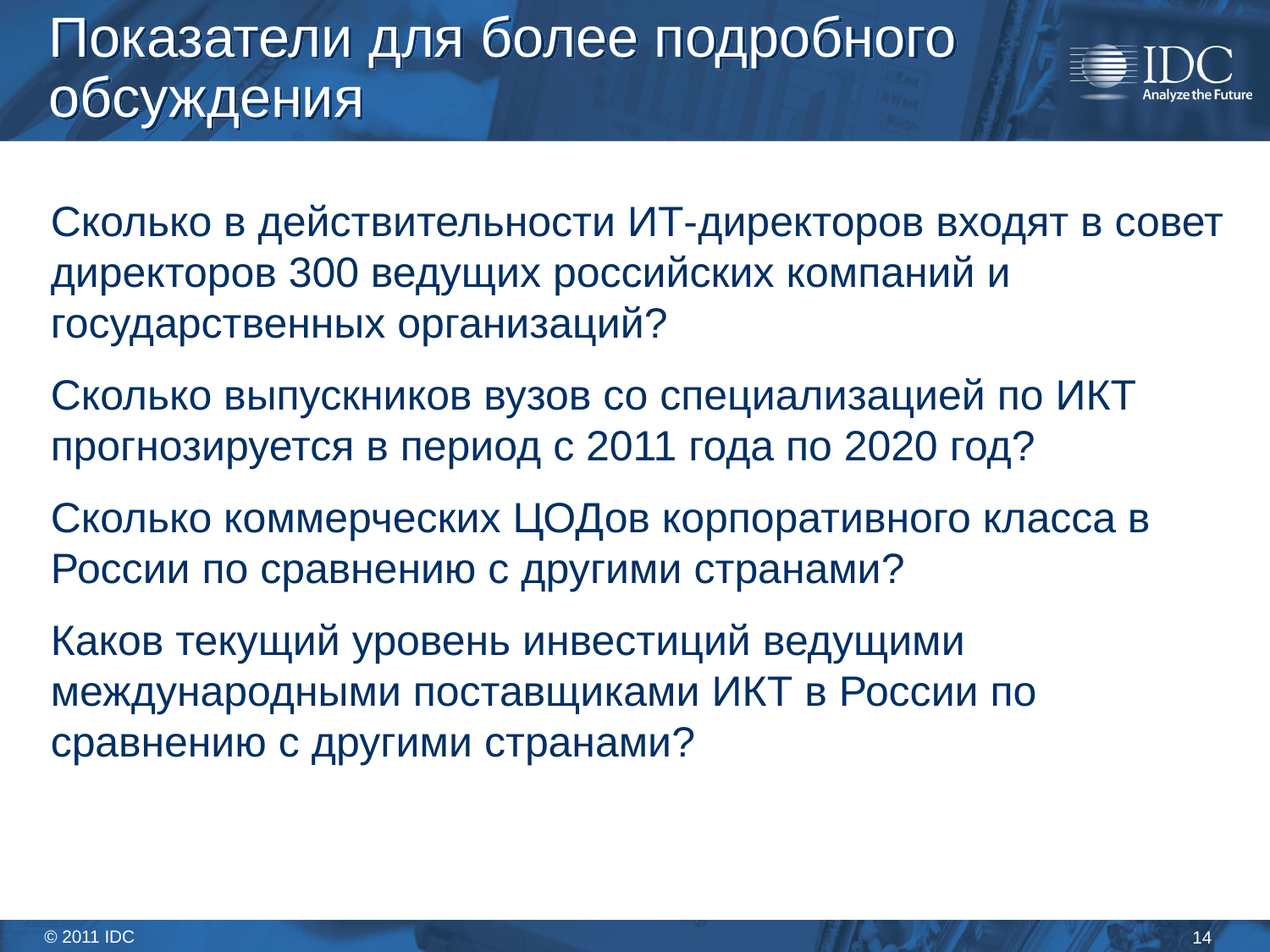

# Показатели для более подробного обсуждения
Сколько в действительности ИТ-директоров входят в совет директоров 300 ведущих российских компаний и государственных организаций?
Сколько выпускников вузов со специализацией по ИКТ прогнозируется в период с 2011 года по 2020 год?
Сколько коммерческих ЦОДов корпоративного класса в России по сравнению с другими странами?
Каков текущий уровень инвестиций ведущими международными поставщиками ИКТ в России по сравнению с другими странами?